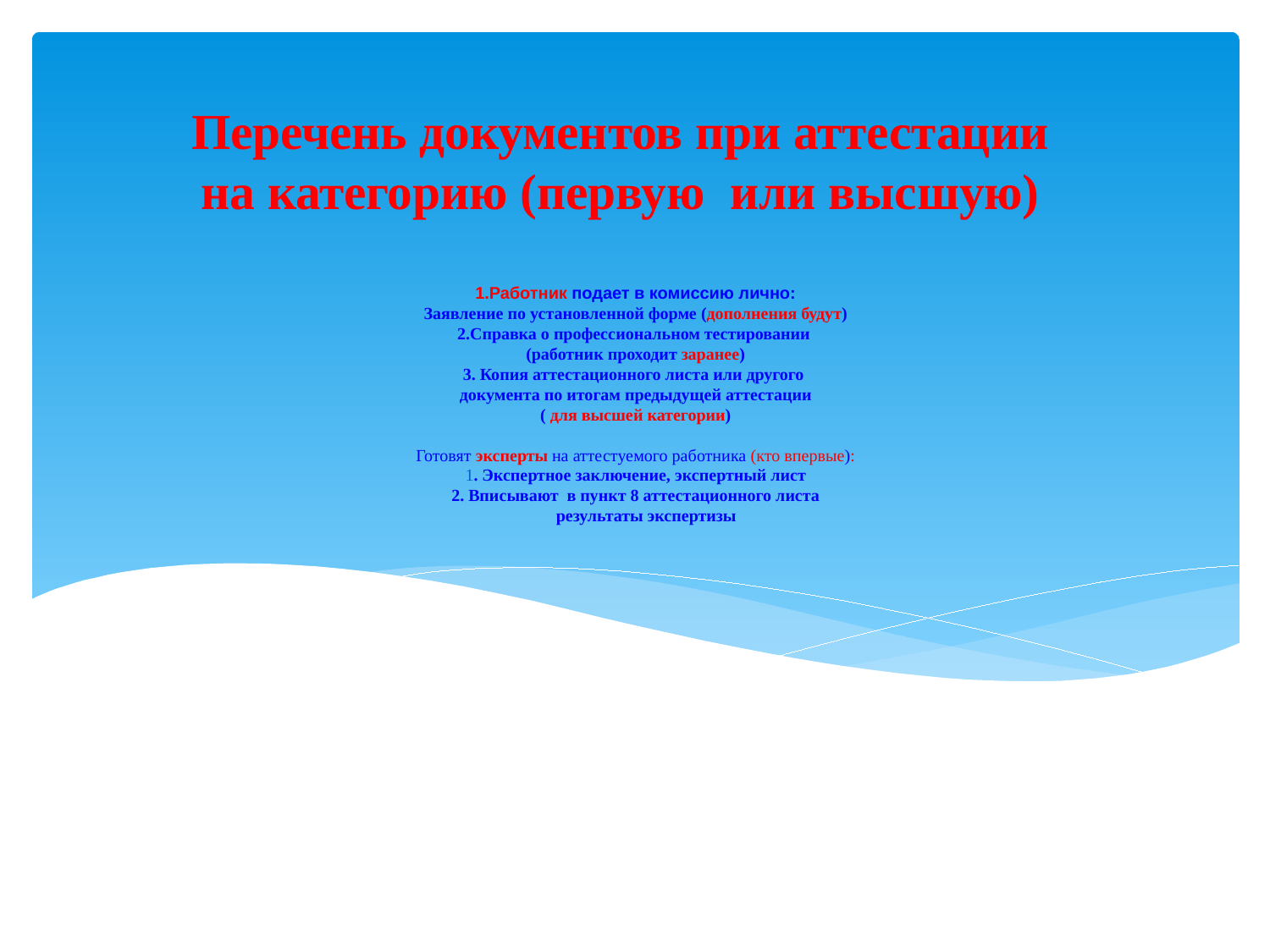

Перечень документов при аттестации на категорию (первую  или высшую)
# 1.Работник подает в комиссию лично: Заявление по установленной форме (дополнения будут) 2.Справка о профессиональном тестировании (работник проходит заранее) 3. Копия аттестационного листа или другого документа по итогам предыдущей аттестации ( для высшей категории) Готовят эксперты на аттестуемого работника (кто впервые): 1. Экспертное заключение, экспертный лист 2. Вписывают  в пункт 8 аттестационного листа результаты экспертизы